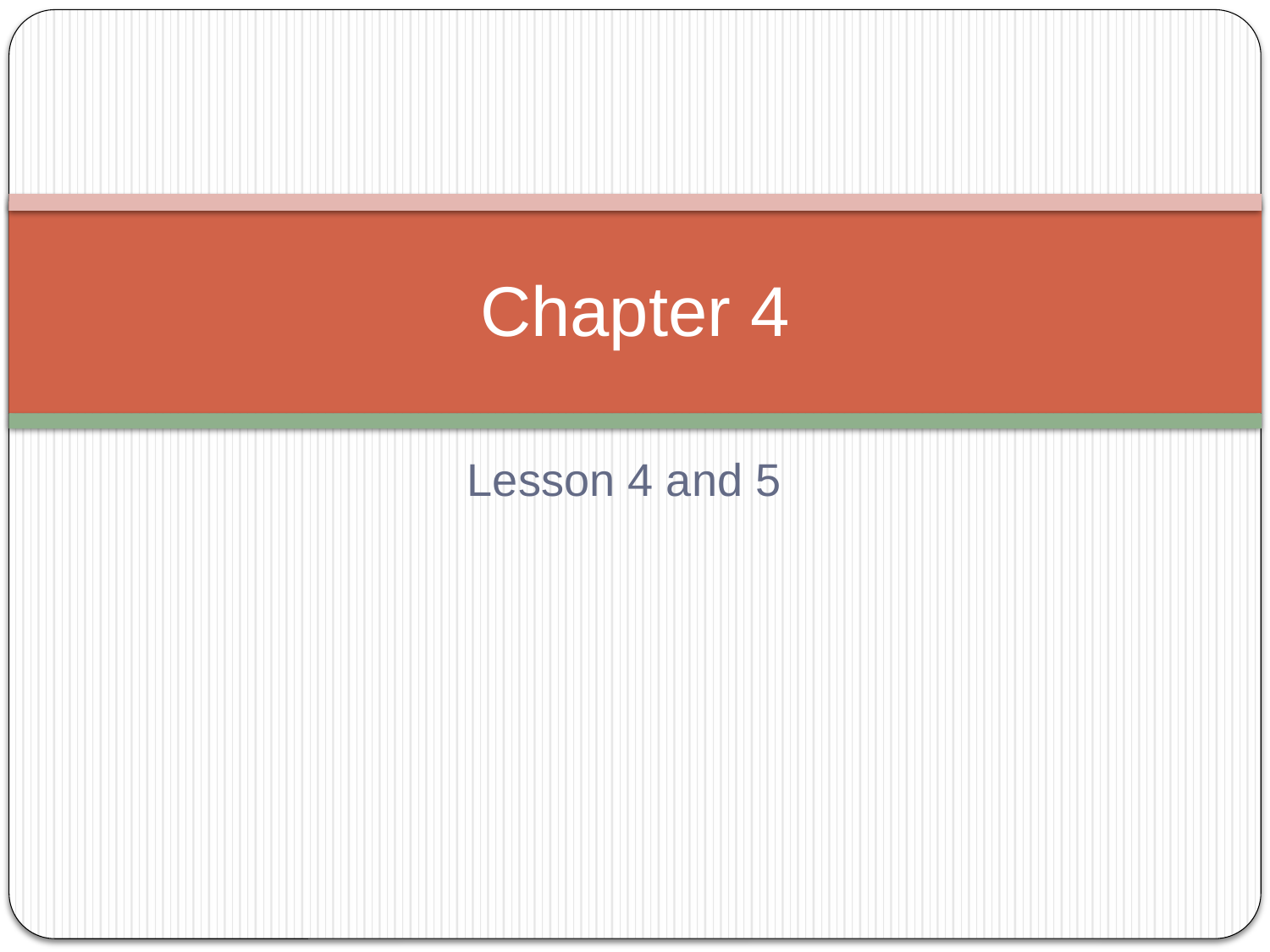

# Chapter 4
Lesson 4 and 5